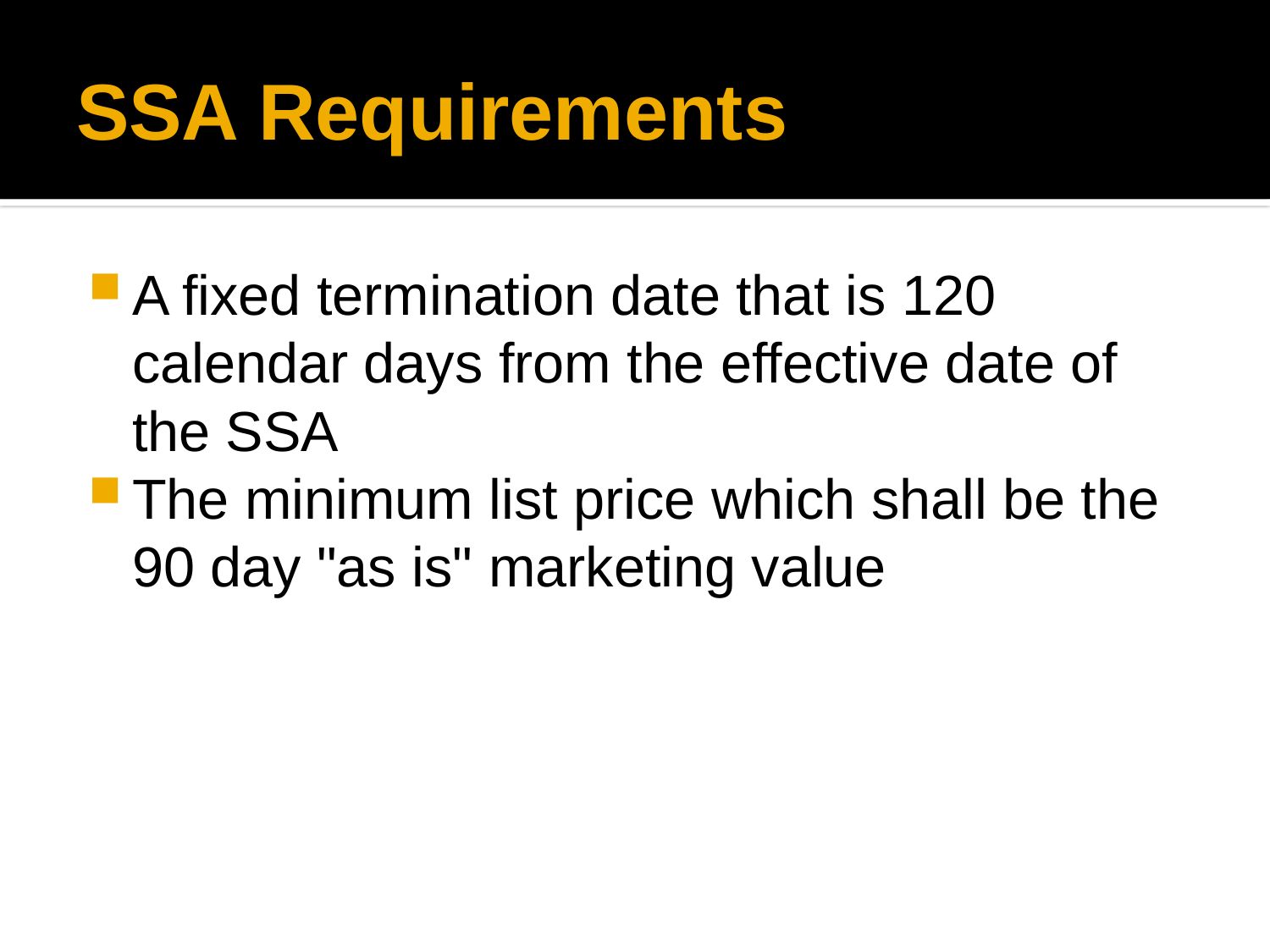

# SSA Requirements
A fixed termination date that is 120 calendar days from the effective date of the SSA
The minimum list price which shall be the 90 day "as is" marketing value